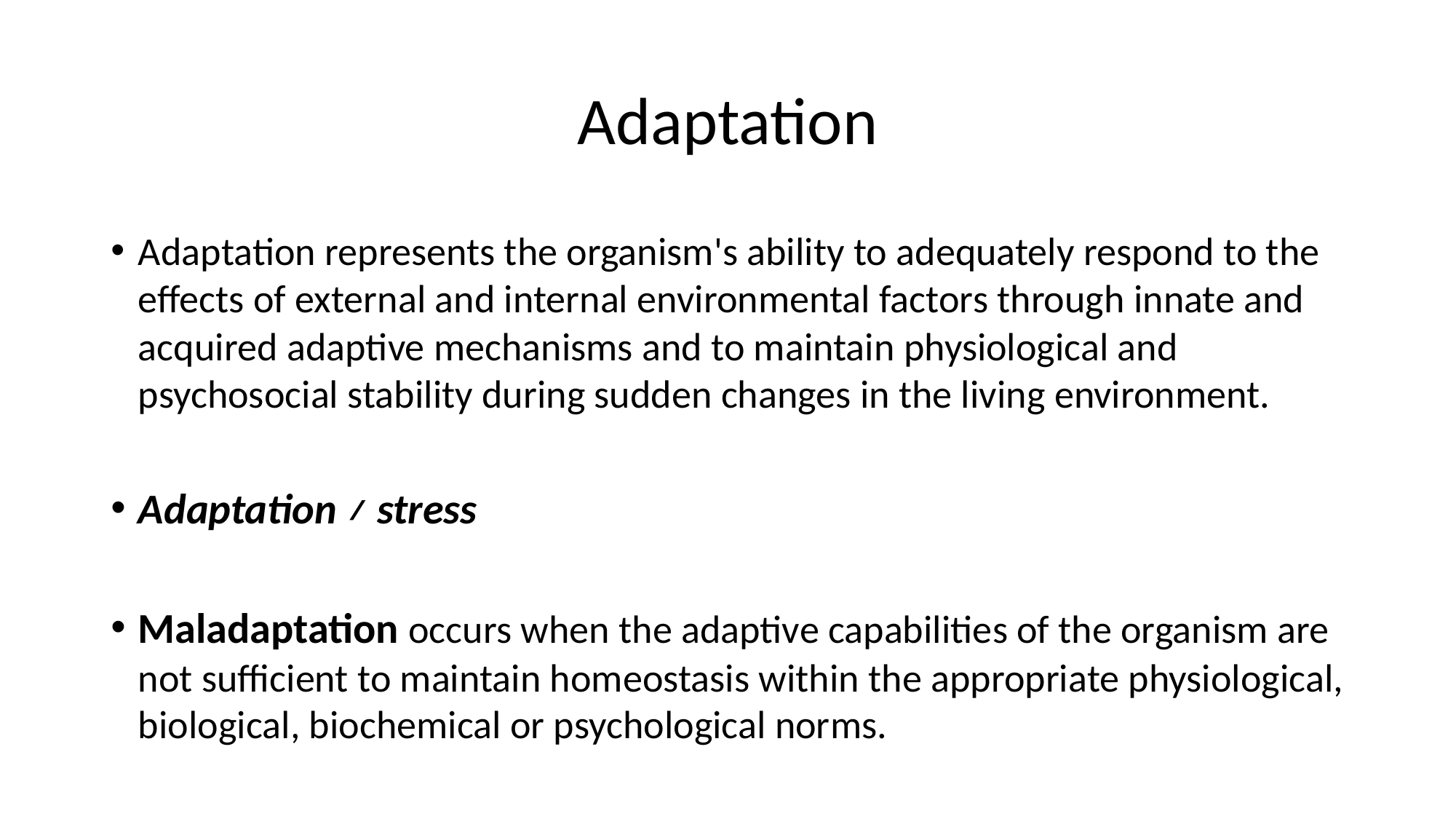

# Adaptation

Adaptation represents the organism's ability to adequately respond to the effects of external and internal environmental factors through innate and acquired adaptive mechanisms and to maintain physiological and psychosocial stability during sudden changes in the living environment.

Adaptation ≠ stress

Maladaptation occurs when the adaptive capabilities of the organism are not sufficient to maintain homeostasis within the appropriate physiological, biological, biochemical or psychological norms.